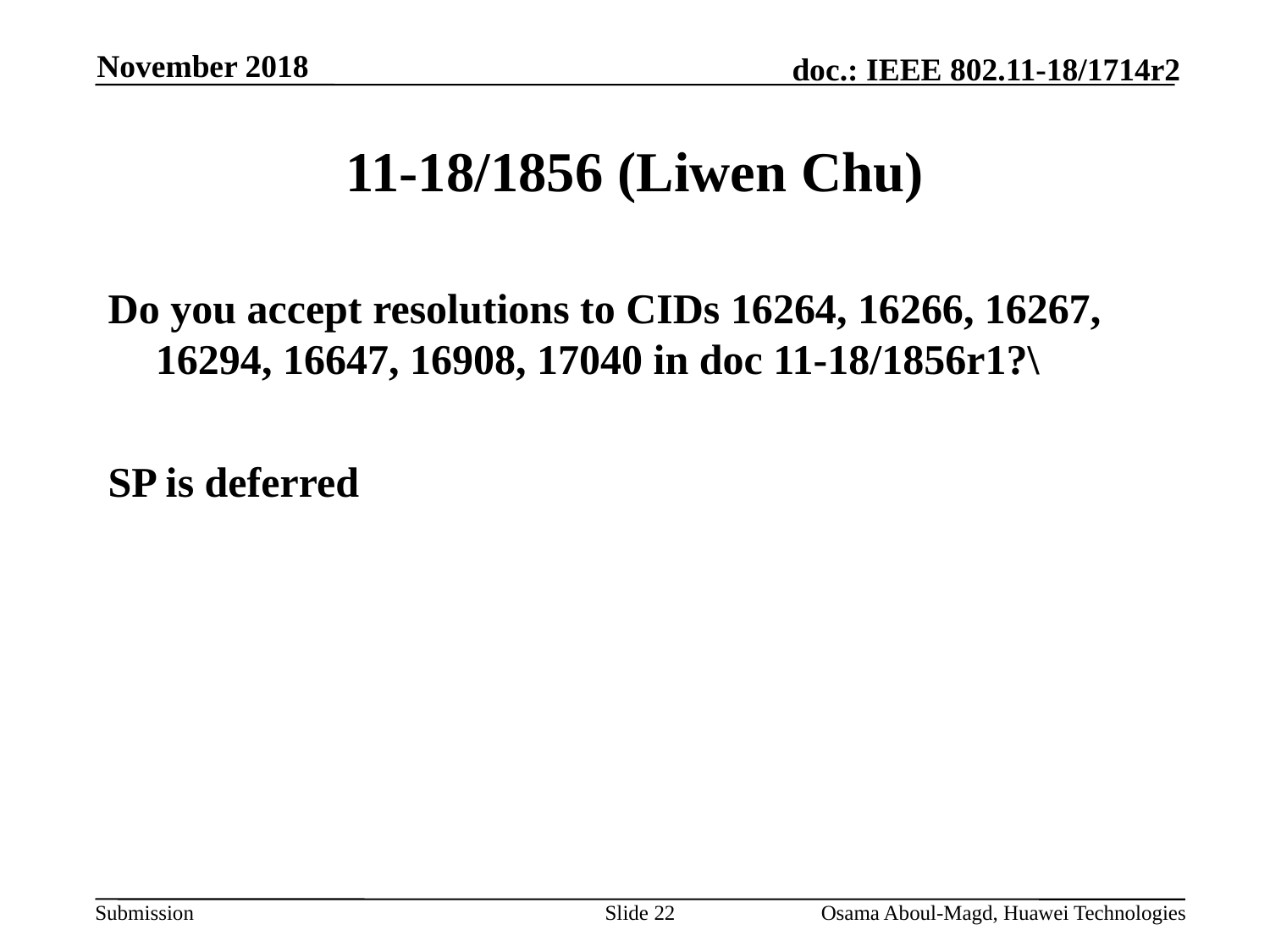

November 2018
# 11-18/1856 (Liwen Chu)
Do you accept resolutions to CIDs 16264, 16266, 16267, 16294, 16647, 16908, 17040 in doc 11-18/1856r1?\

SP is deferred
Slide 22
Osama Aboul-Magd, Huawei Technologies